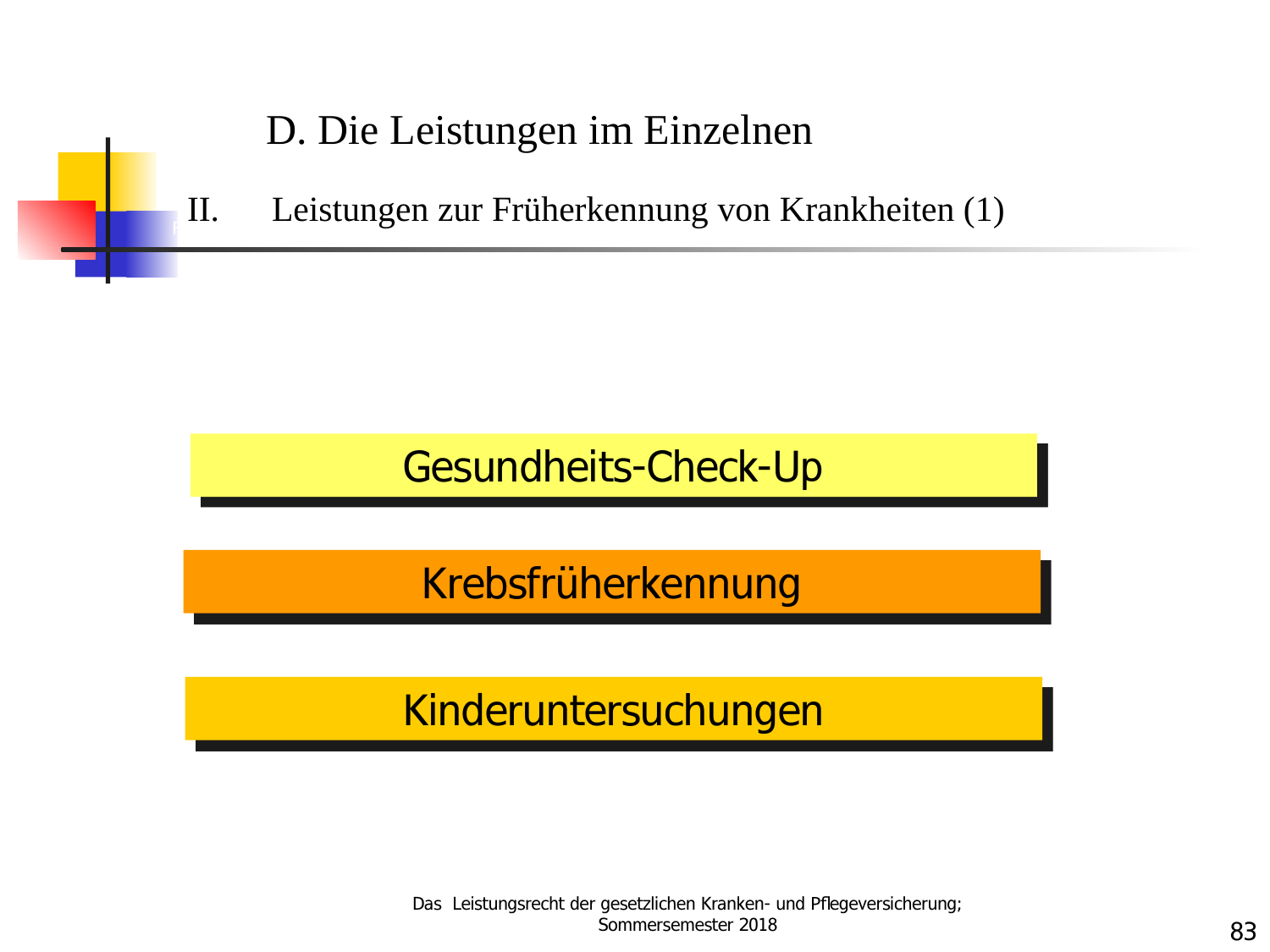

Früherkennung 1
D. Die Leistungen im Einzelnen

Leistungen zur Früherkennung von Krankheiten (1)
Gesundheits-Check-Up
Krebsfrüherkennung
Kinderuntersuchungen
Das  Leistungsrecht der gesetzlichen Kranken- und Pflegeversicherung; Sommersemester 2018
83